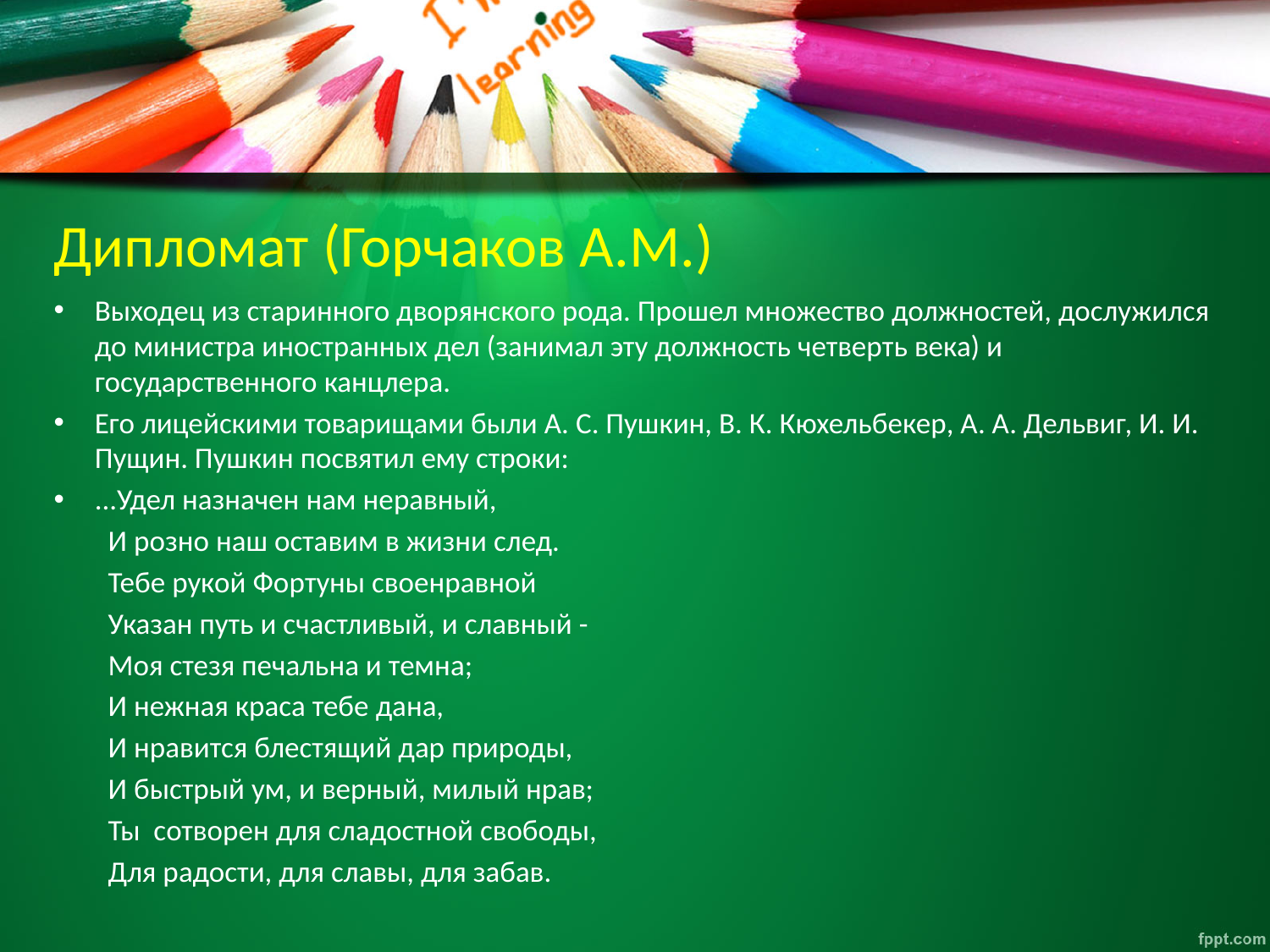

# Дипломат (Горчаков А.М.)
Выходец из старинного дворянского рода. Прошел множество должностей, дослужился до министра иностранных дел (занимал эту должность четверть века) и государственного канцлера.
Его лицейскими товарищами были А. С. Пушкин, В. К. Кюхельбекер, А. А. Дельвиг, И. И. Пущин. Пушкин посвятил ему строки:
...Удел назначен нам неравный,
        И розно наш оставим в жизни след.
        Тебе рукой Фортуны своенравной
        Указан путь и счастливый, и славный -
        Моя стезя печальна и темна;
        И нежная краса тебе дана,
        И нравится блестящий дар природы,
        И быстрый ум, и верный, милый нрав;
        Ты  сотворен для сладостной свободы,
        Для радости, для славы, для забав.